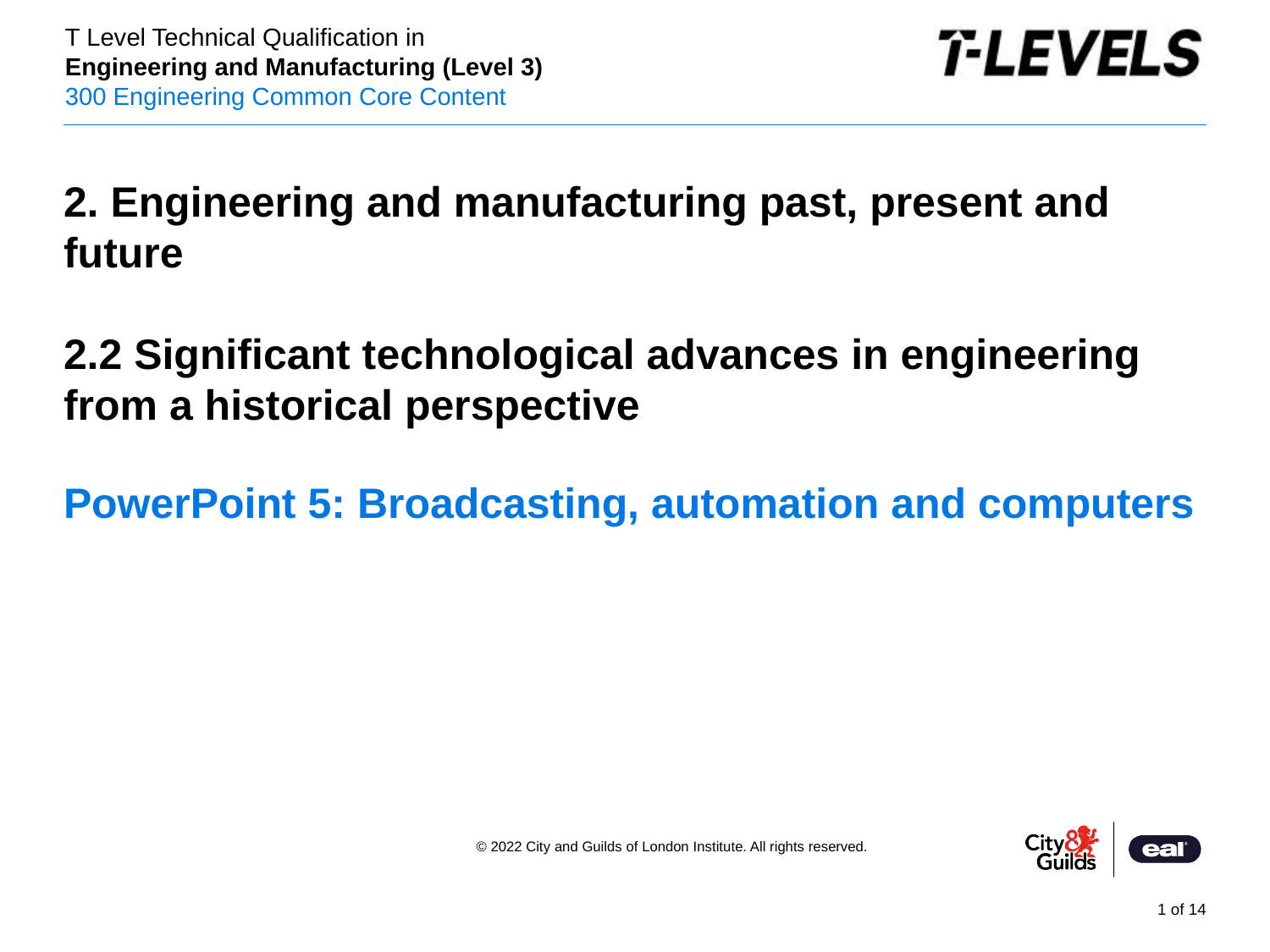

2. Engineering and manufacturing past, present and future

2.2 Significant technological advances in engineering from a historical perspective

PowerPoint presentation
# PowerPoint 5: Broadcasting, automation and computers